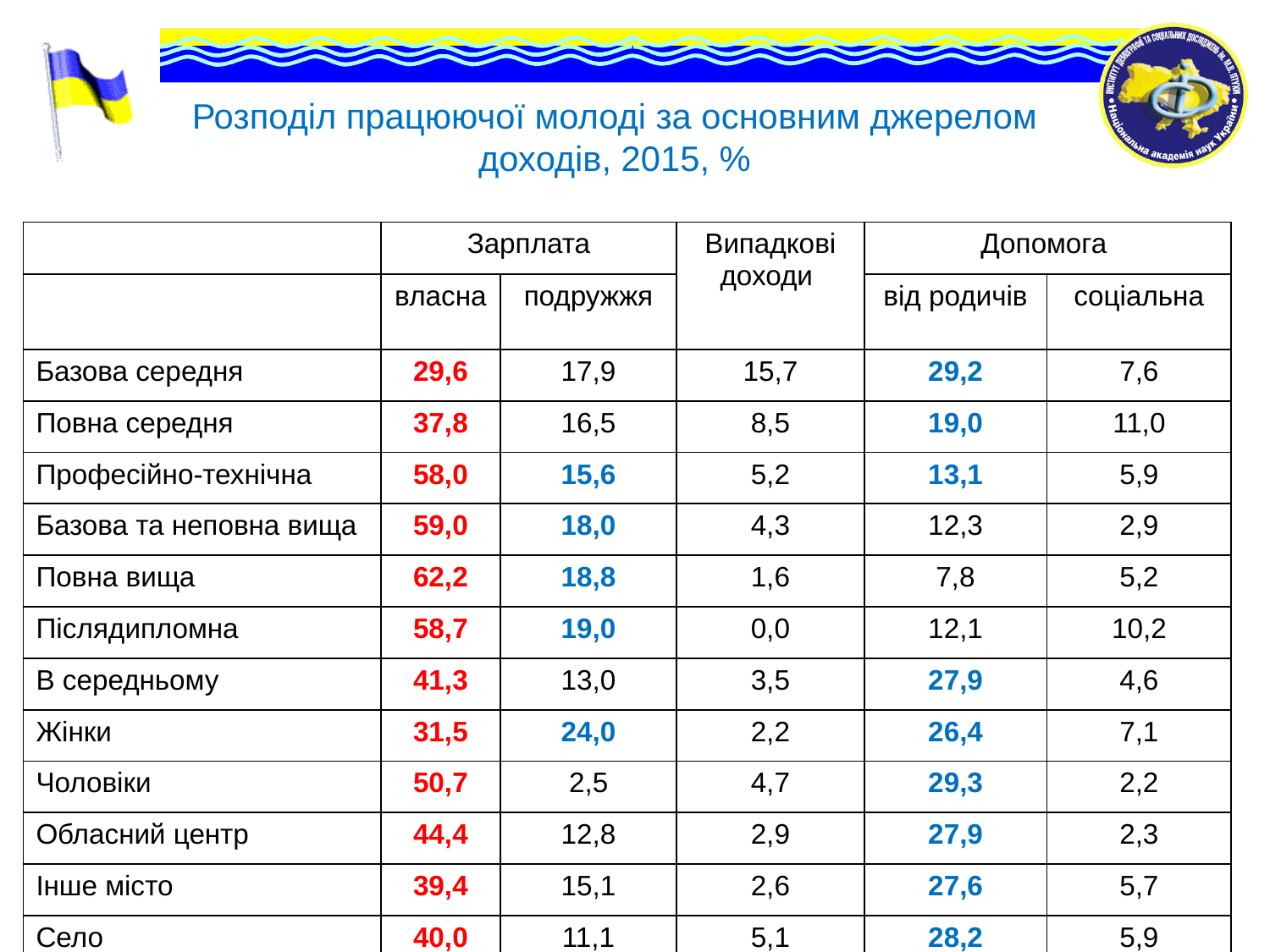

# Розподіл працюючої молоді за основним джерелом доходів, 2015, %
|  | Зарплата |  | Випадкові доходи | Допомога |  |
| --- | --- | --- | --- | --- | --- |
|  | власна | подружжя |  | від родичів | соціальна |
| Базова середня | 29,6 | 17,9 | 15,7 | 29,2 | 7,6 |
| Повна середня | 37,8 | 16,5 | 8,5 | 19,0 | 11,0 |
| Професійно-технічна | 58,0 | 15,6 | 5,2 | 13,1 | 5,9 |
| Базова та неповна вища | 59,0 | 18,0 | 4,3 | 12,3 | 2,9 |
| Повна вища | 62,2 | 18,8 | 1,6 | 7,8 | 5,2 |
| Післядипломна | 58,7 | 19,0 | 0,0 | 12,1 | 10,2 |
| В середньому | 41,3 | 13,0 | 3,5 | 27,9 | 4,6 |
| Жінки | 31,5 | 24,0 | 2,2 | 26,4 | 7,1 |
| Чоловіки | 50,7 | 2,5 | 4,7 | 29,3 | 2,2 |
| Обласний центр | 44,4 | 12,8 | 2,9 | 27,9 | 2,3 |
| Інше місто | 39,4 | 15,1 | 2,6 | 27,6 | 5,7 |
| Село | 40,0 | 11,1 | 5,1 | 28,2 | 5,9 |